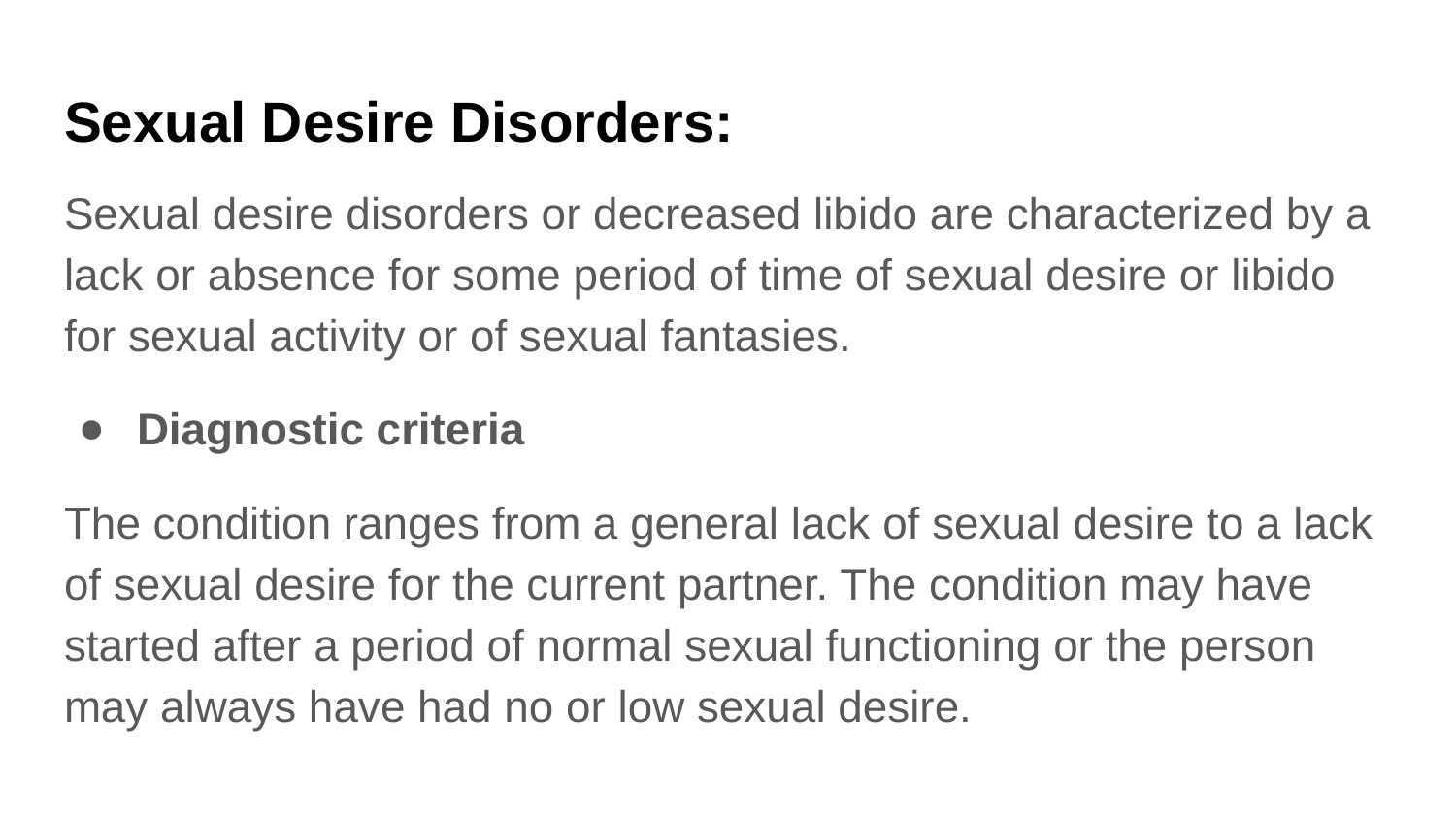

# Sexual Desire Disorders:
Sexual desire disorders or decreased libido are characterized by a lack or absence for some period of time of sexual desire or libido for sexual activity or of sexual fantasies.
Diagnostic criteria
The condition ranges from a general lack of sexual desire to a lack of sexual desire for the current partner. The condition may have started after a period of normal sexual functioning or the person may always have had no or low sexual desire.